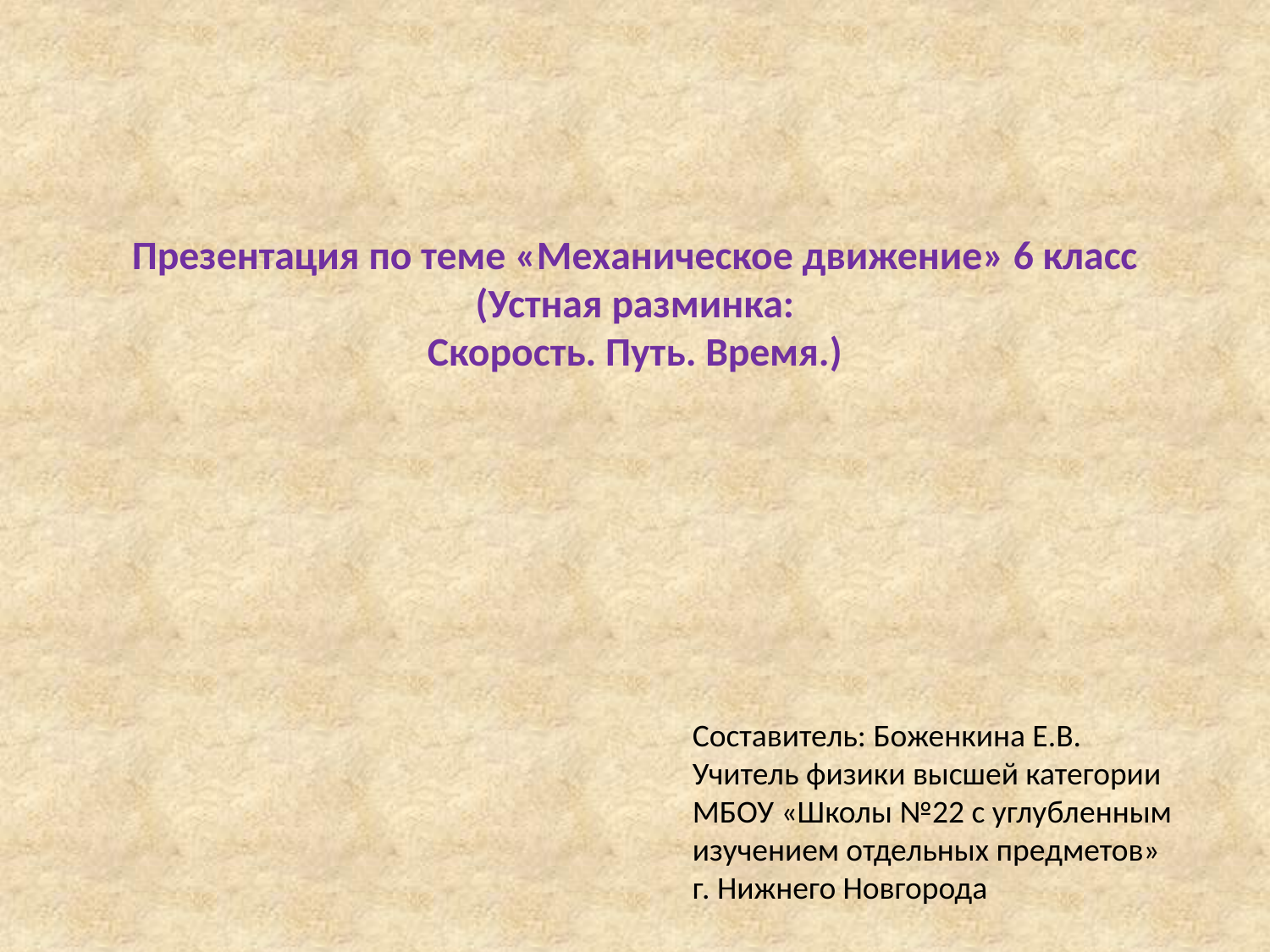

# Презентация по теме «Механическое движение» 6 класс (Устная разминка: Скорость. Путь. Время.)
Составитель: Боженкина Е.В.
Учитель физики высшей категории
МБОУ «Школы №22 с углубленным
изучением отдельных предметов»
г. Нижнего Новгорода